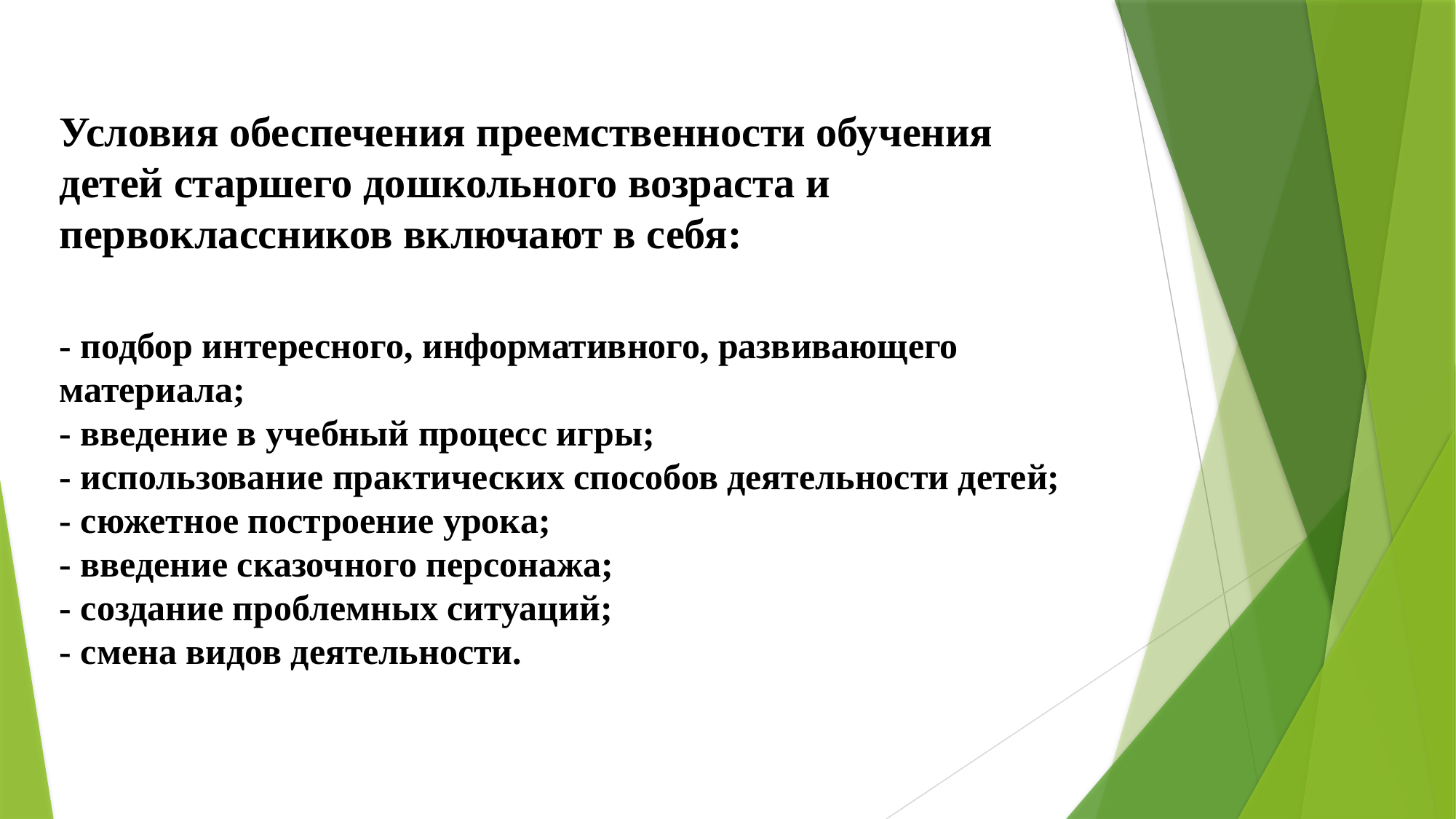

# Условия обеспечения преемственности обучения детей старшего дошкольного возраста и первоклассников включают в себя: - подбор интересного, информативного, развивающего материала; - введение в учебный процесс игры; - использование практических способов деятельности детей; - сюжетное построение урока; - введение сказочного персонажа; - создание проблемных ситуаций; - смена видов деятельности.